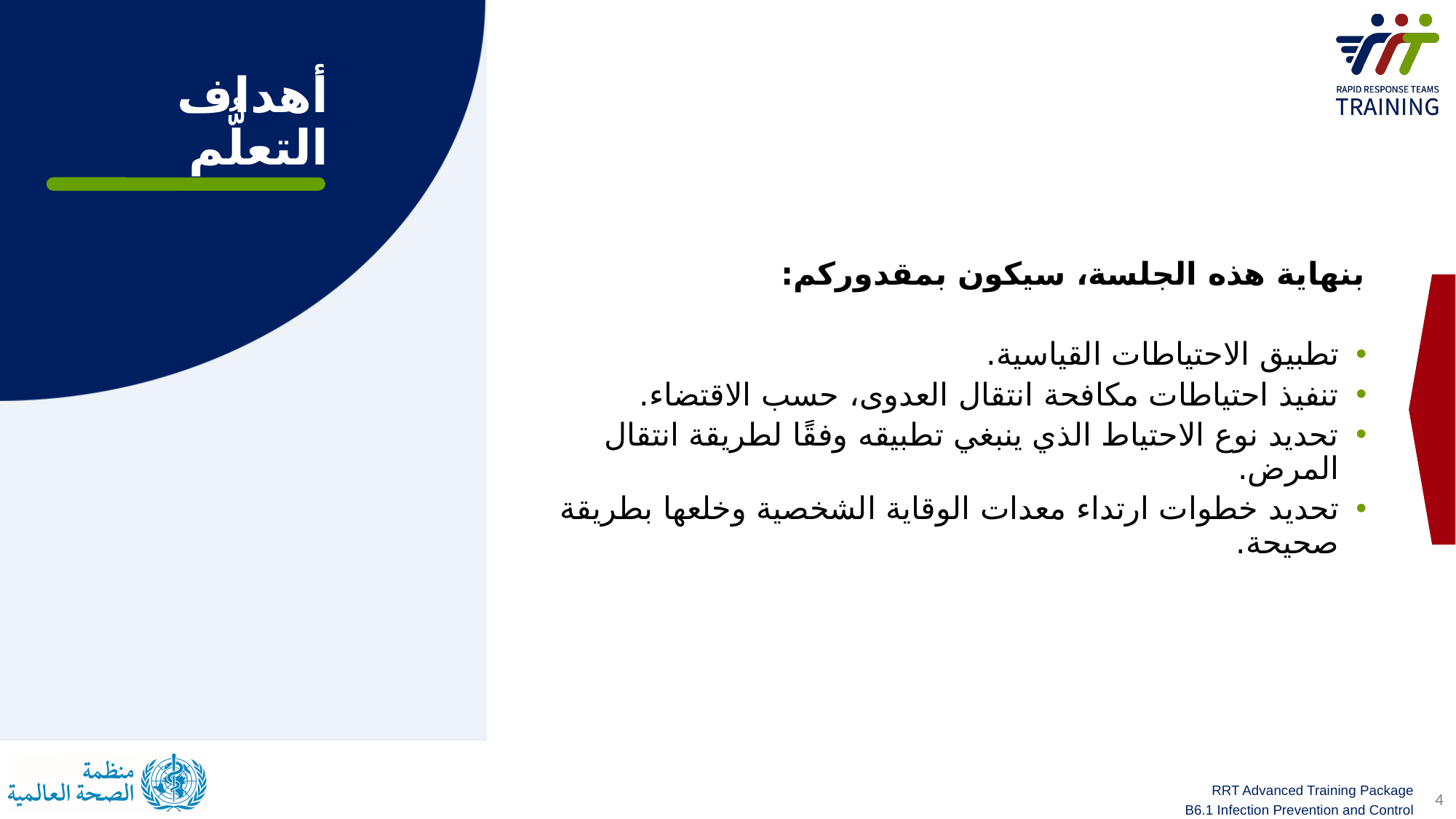

# أهداف التعلُّم
بنهاية هذه الجلسة، سيكون بمقدوركم:

تطبيق الاحتياطات القياسية.
تنفيذ احتياطات مكافحة انتقال العدوى، حسب الاقتضاء.
تحديد نوع الاحتياط الذي ينبغي تطبيقه وفقًا لطريقة انتقال المرض.
تحديد خطوات ارتداء معدات الوقاية الشخصية وخلعها بطريقة صحيحة.